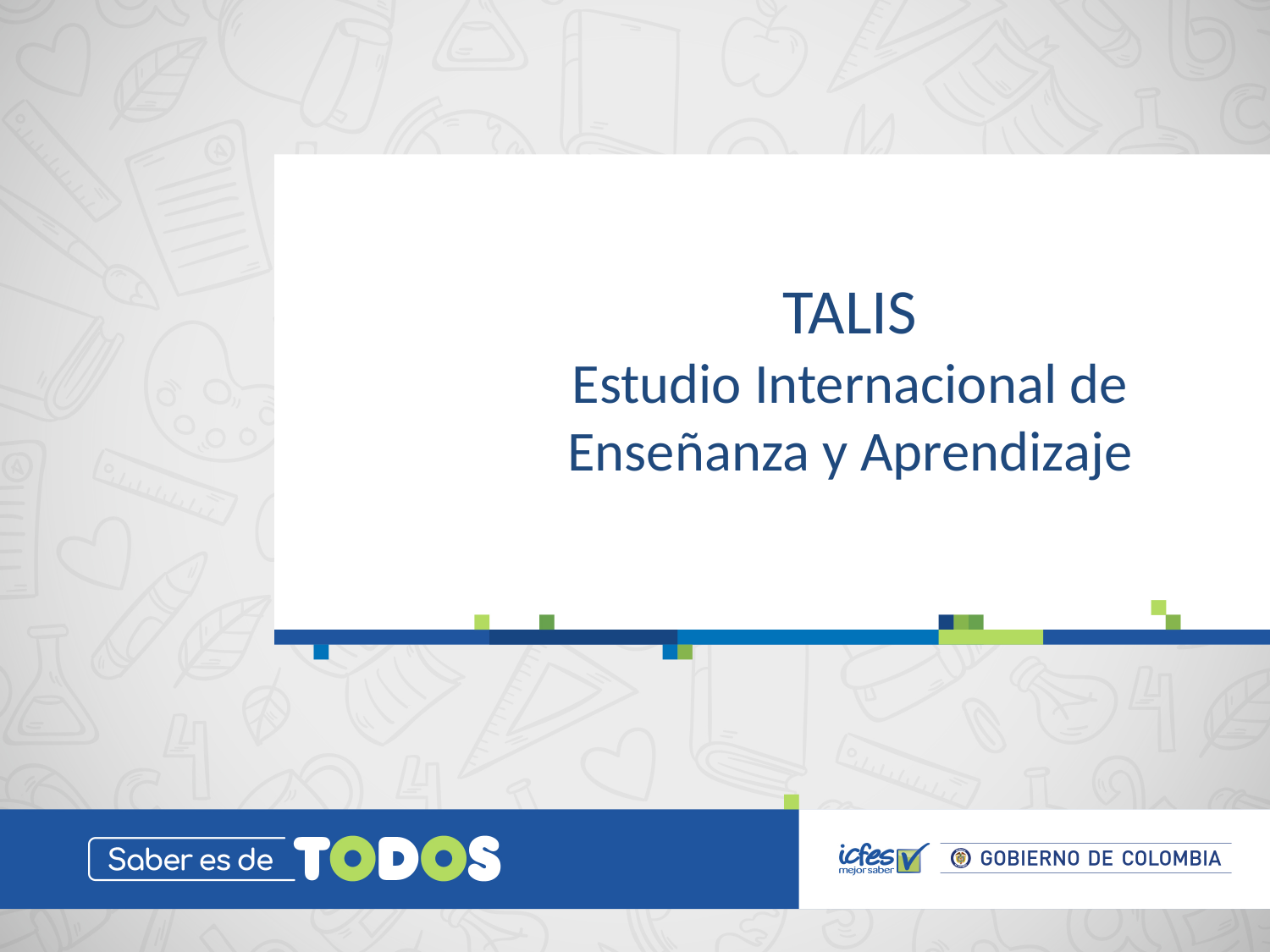

# TALIS Estudio Internacional de Enseñanza y Aprendizaje